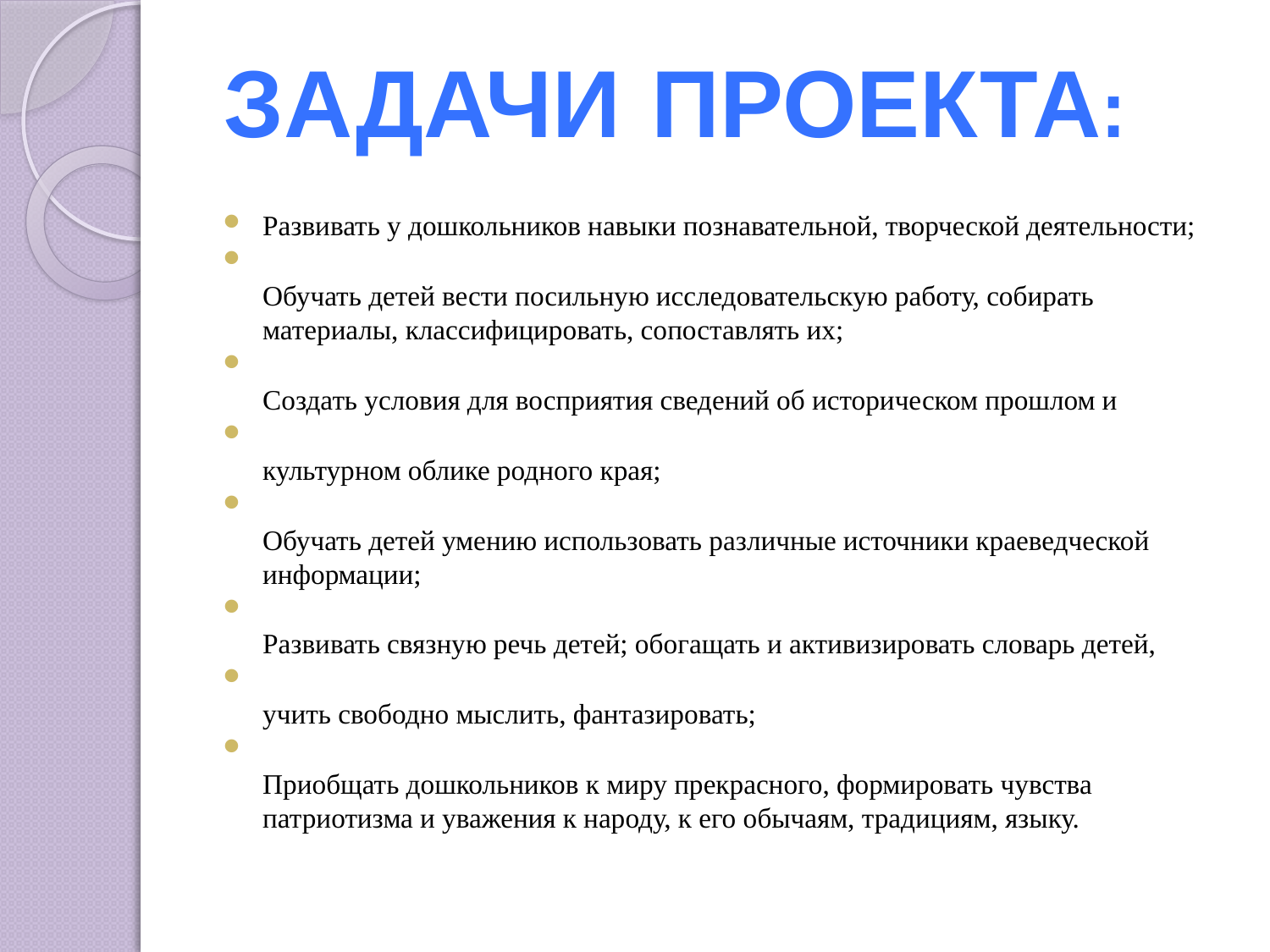

Задачи проекта:
Развивать у дошкольников навыки познавательной, творческой деятельности;
Обучать детей вести посильную исследовательскую работу, собирать материалы, классифицировать, сопоставлять их;
Создать условия для восприятия сведений об историческом прошлом и
культурном облике родного края;
Обучать детей умению использовать различные источники краеведческой информации;
Развивать связную речь детей; обогащать и активизировать словарь детей,
учить свободно мыслить, фантазировать;
Приобщать дошкольников к миру прекрасного, формировать чувства патриотизма и уважения к народу, к его обычаям, традициям, языку.